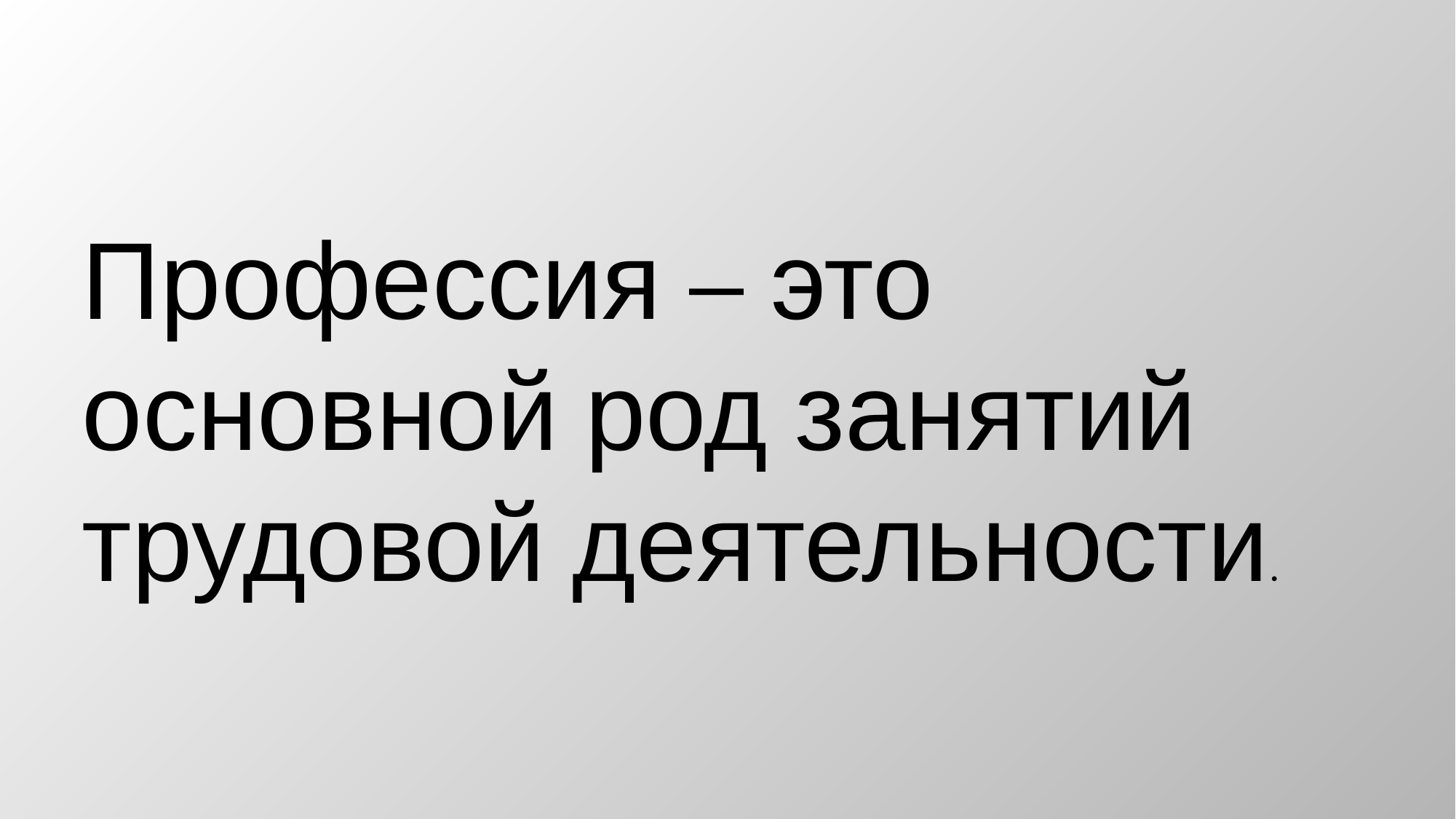

#

Профессия – это основной род занятий трудовой деятельности.